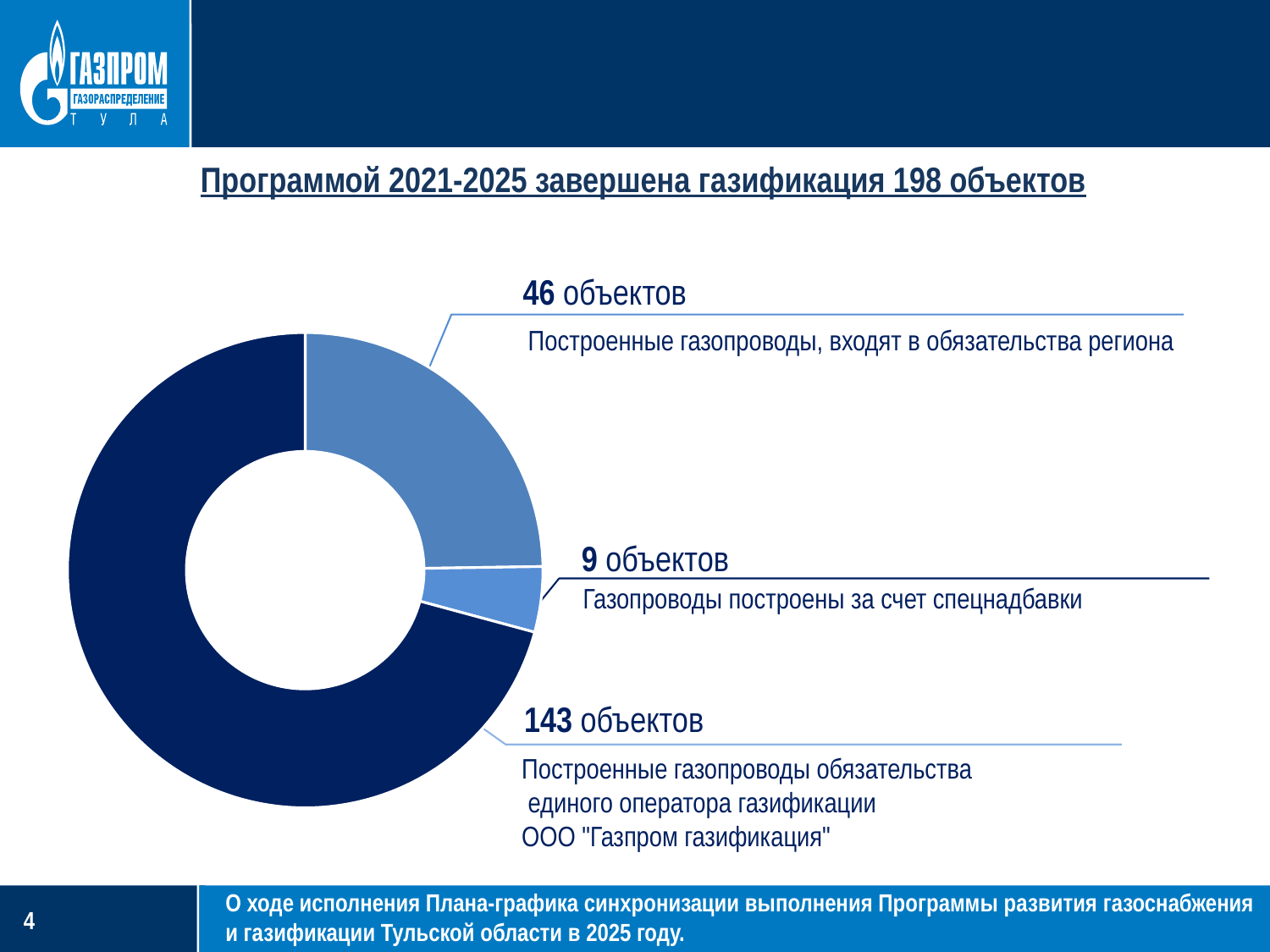

Программой 2021-2025 завершена газификация 198 объектов

### Chart

| Category | В соответствии с ПГС в 2025 году: |
|---|---|
| Газопроводы, финансируемые из бюджета | 50.0 |
| Газопроводы постороены за счет спецнадбавки | 9.0 |
| Обязательства единого оператора газификации ООО "Газпром газификация" | 143.0 |
46 объектов

Построенные газопроводы, входят в обязательства региона
9 объектов
Газопроводы построены за счет спецнадбавки

143 объектов

Построенные газопроводы обязательства
 единого оператора газификации
ООО "Газпром газификация"
О ходе исполнения Плана-графика синхронизации выполнения Программы развития газоснабжения и газификации Тульской области в 2025 году.